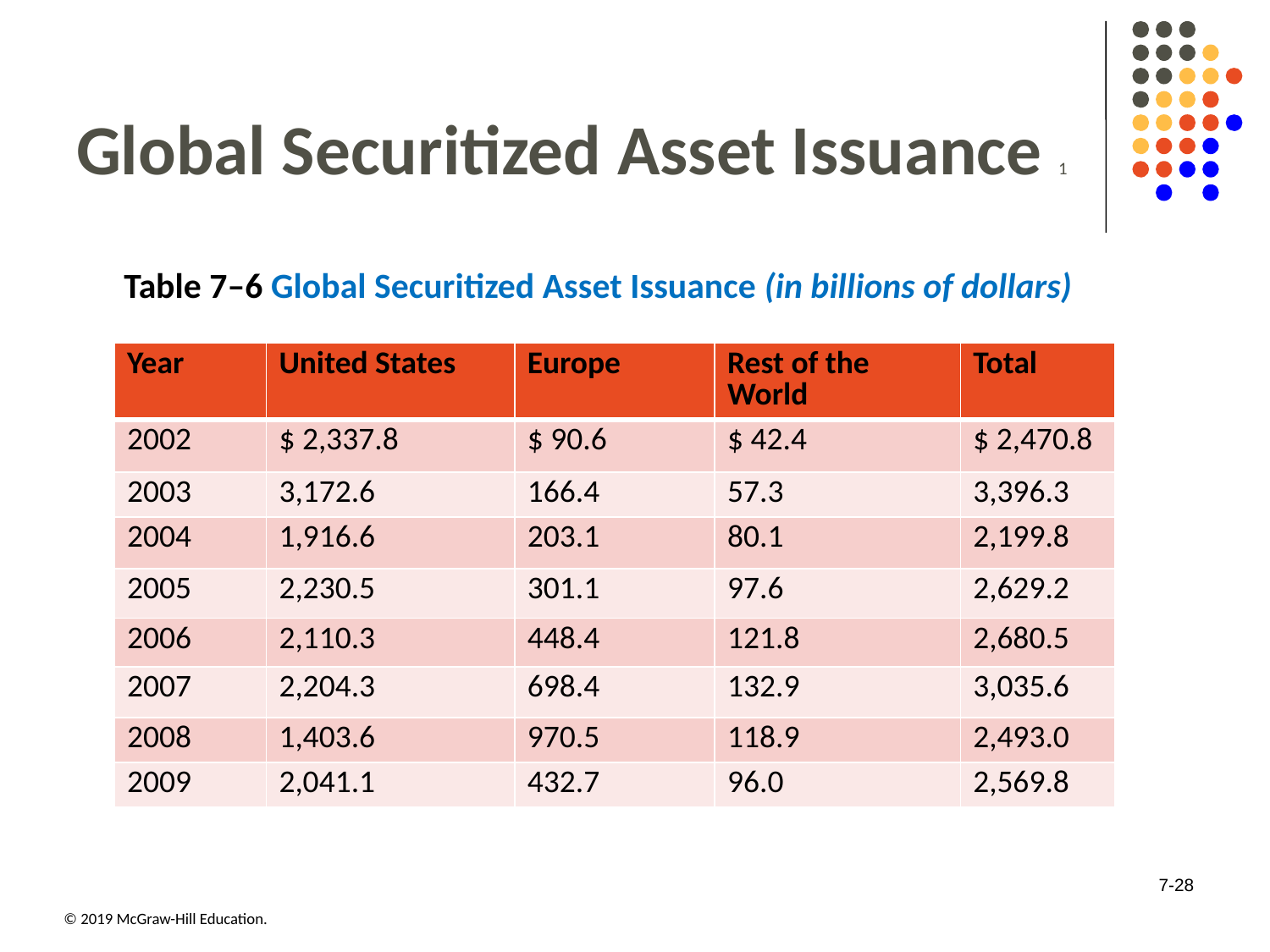

# Global Securitized Asset Issuance 1
Table 7–6 Global Securitized Asset Issuance (in billions of dollars)
| Year | United States | Europe | Rest of the World | Total |
| --- | --- | --- | --- | --- |
| 2002 | $ 2,337.8 | $ 90.6 | $ 42.4 | $ 2,470.8 |
| 2003 | 3,172.6 | 166.4 | 57.3 | 3,396.3 |
| 2004 | 1,916.6 | 203.1 | 80.1 | 2,199.8 |
| 2005 | 2,230.5 | 301.1 | 97.6 | 2,629.2 |
| 2006 | 2,110.3 | 448.4 | 121.8 | 2,680.5 |
| 2007 | 2,204.3 | 698.4 | 132.9 | 3,035.6 |
| 2008 | 1,403.6 | 970.5 | 118.9 | 2,493.0 |
| 2009 | 2,041.1 | 432.7 | 96.0 | 2,569.8 |
7-28